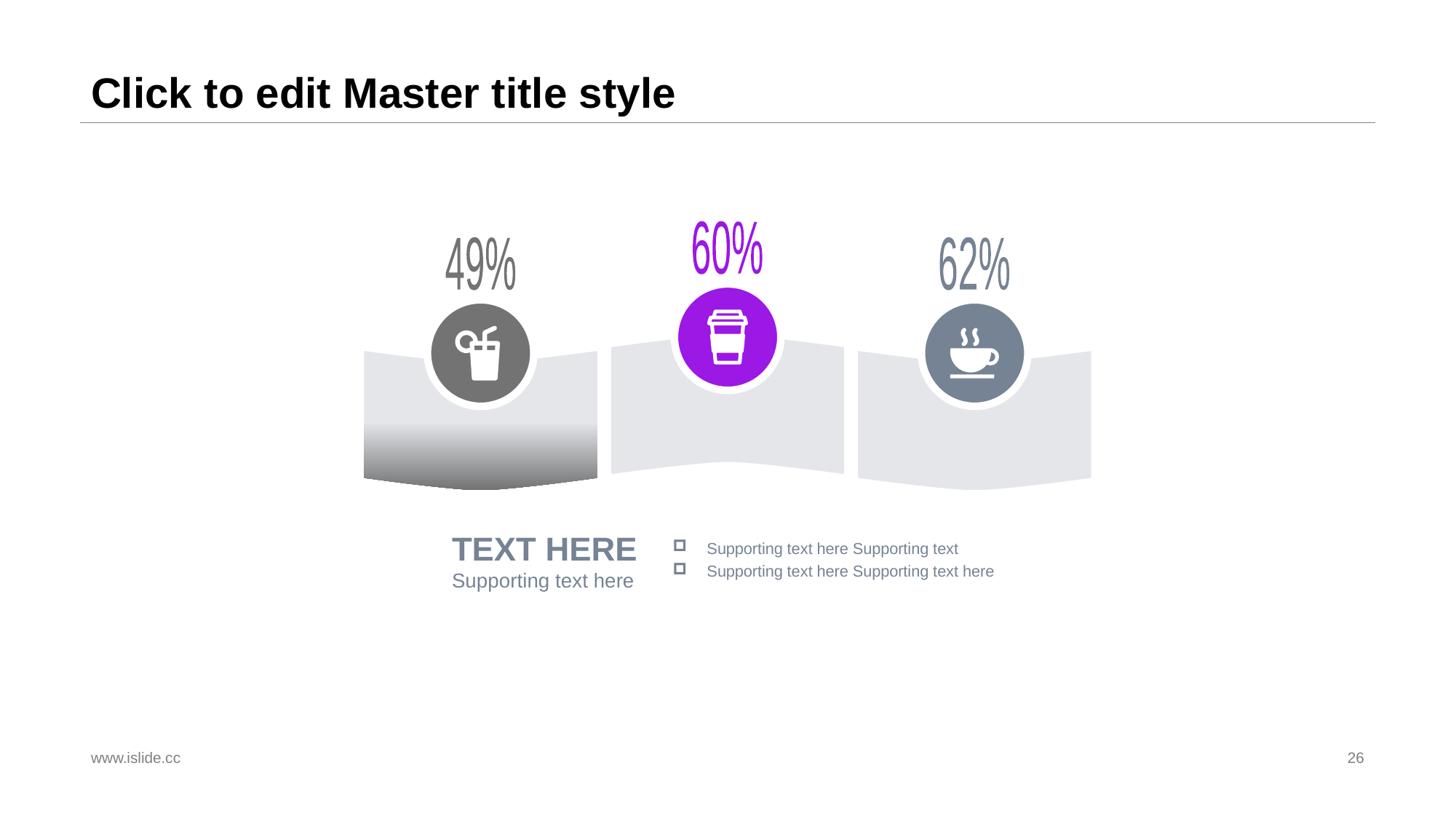

# Click to edit Master title style
60%
49%
62%

TEXT HERE
Supporting text here Supporting text
Supporting text here Supporting text here
Supporting text here
www.islide.cc
26